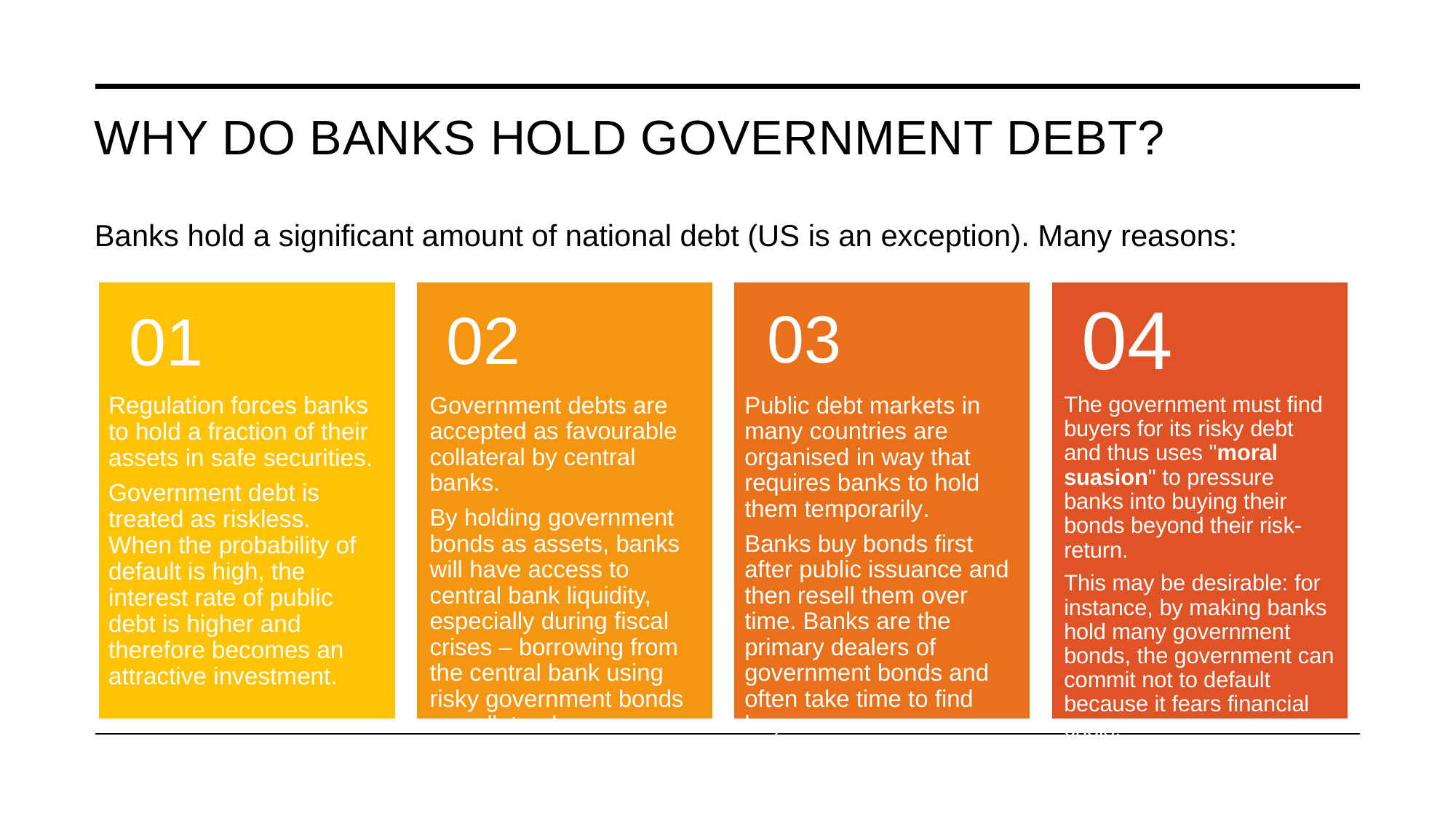

# Why Do Banks Hold Government Debt?
Banks hold a significant amount of national debt (US is an exception). Many reasons:

Government debts are accepted as favourable collateral by central banks.
By holding government bonds as assets, banks will have access to central bank liquidity, especially during fiscal crises – borrowing from the central bank using risky government bonds as collateral.
04

Regulation forces banks to hold a fraction of their assets in safe securities.
Government debt is treated as riskless. When the probability of default is high, the interest rate of public debt is higher and therefore becomes an attractive investment.

Public debt markets in many countries are organised in way that requires banks to hold them temporarily.
Banks buy bonds first after public issuance and then resell them over time. Banks are the primary dealers of government bonds and often take time to find buyers.

The government must find buyers for its risky debt and thus uses "moral suasion" to pressure banks into buying their bonds beyond their risk-return.
This may be desirable: for instance, by making banks hold many government bonds, the government can commit not to default because it fears financial crisis.
03
02
01